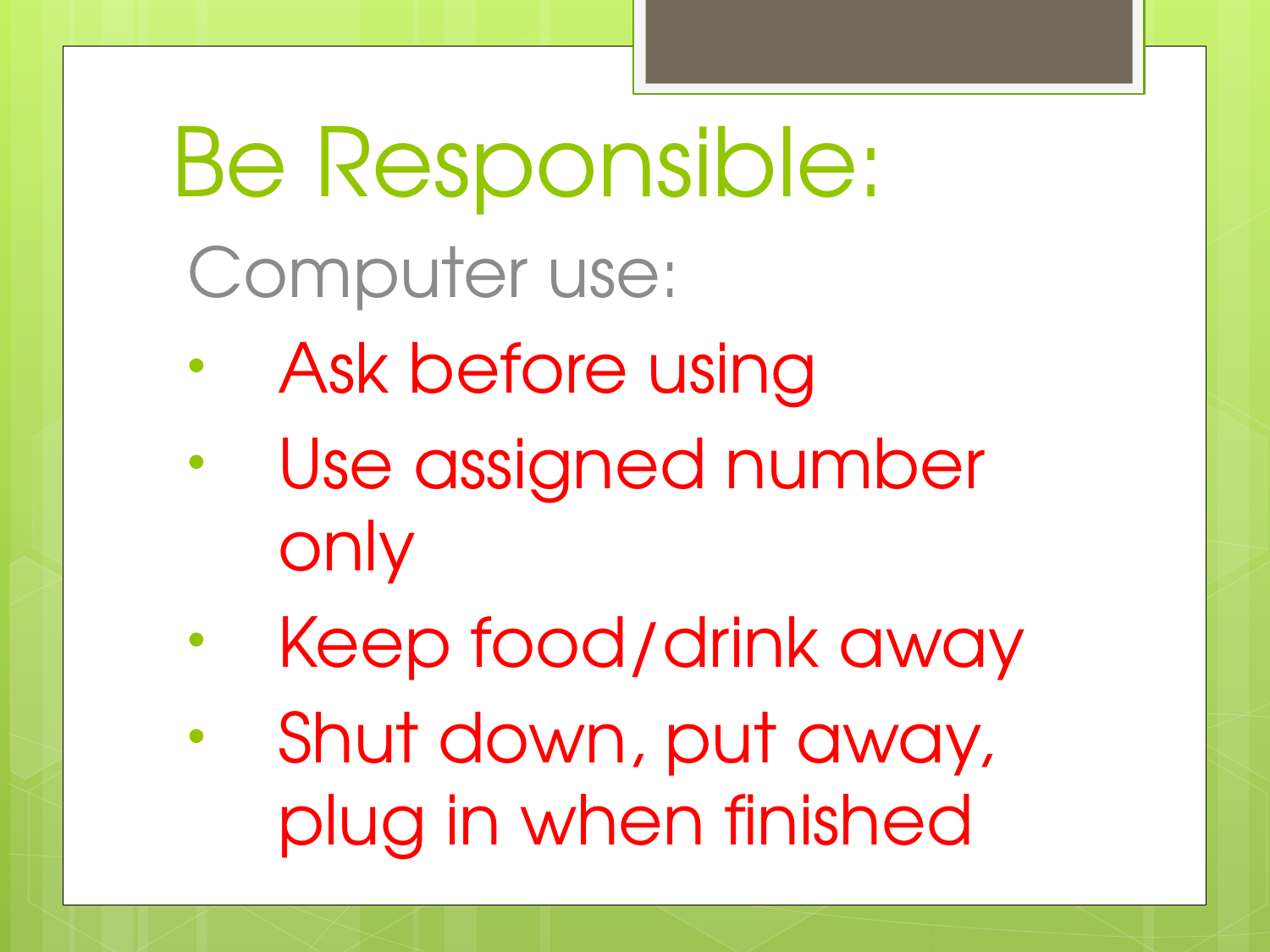

# Be Responsible:
Computer use:
Ask before using
Use assigned number only
Keep food/drink away
Shut down, put away, plug in when finished